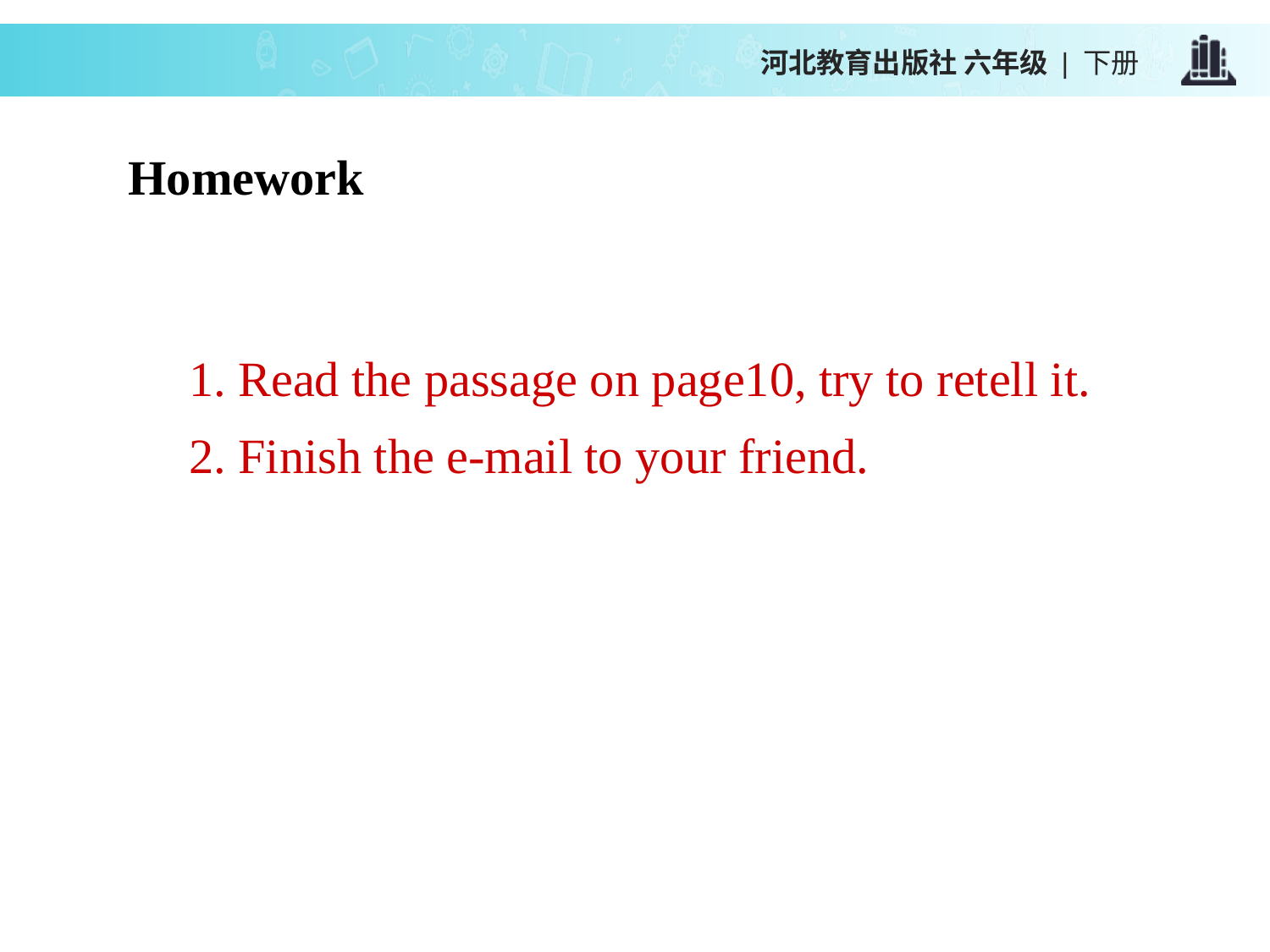

Homework
1. Read the passage on page10, try to retell it.
2. Finish the e-mail to your friend.